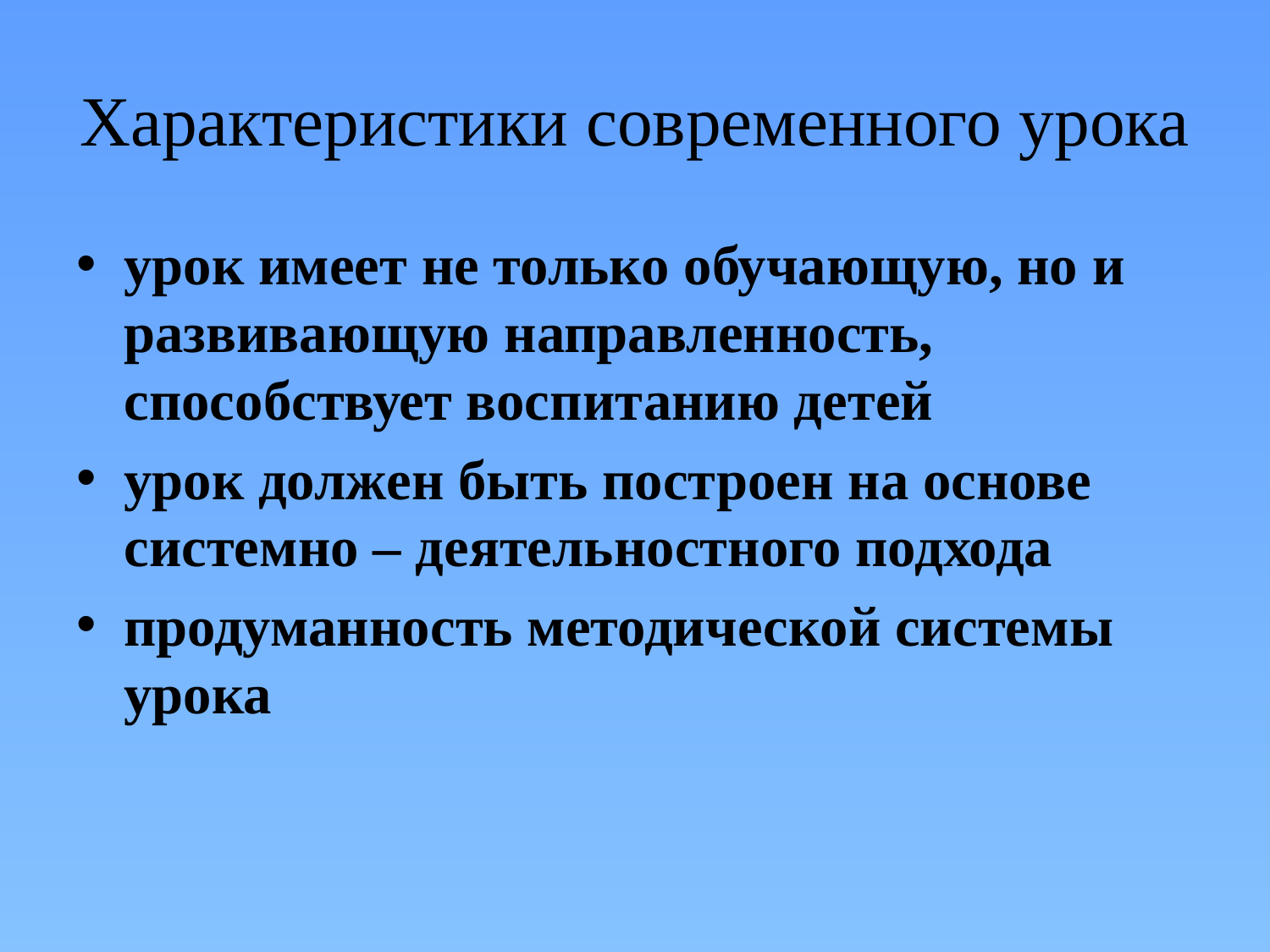

# Характеристики современного урока
урок имеет не только обучающую, но и развивающую направленность, способствует воспитанию детей
урок должен быть построен на основе системно – деятельностного подхода
продуманность методической системы урока